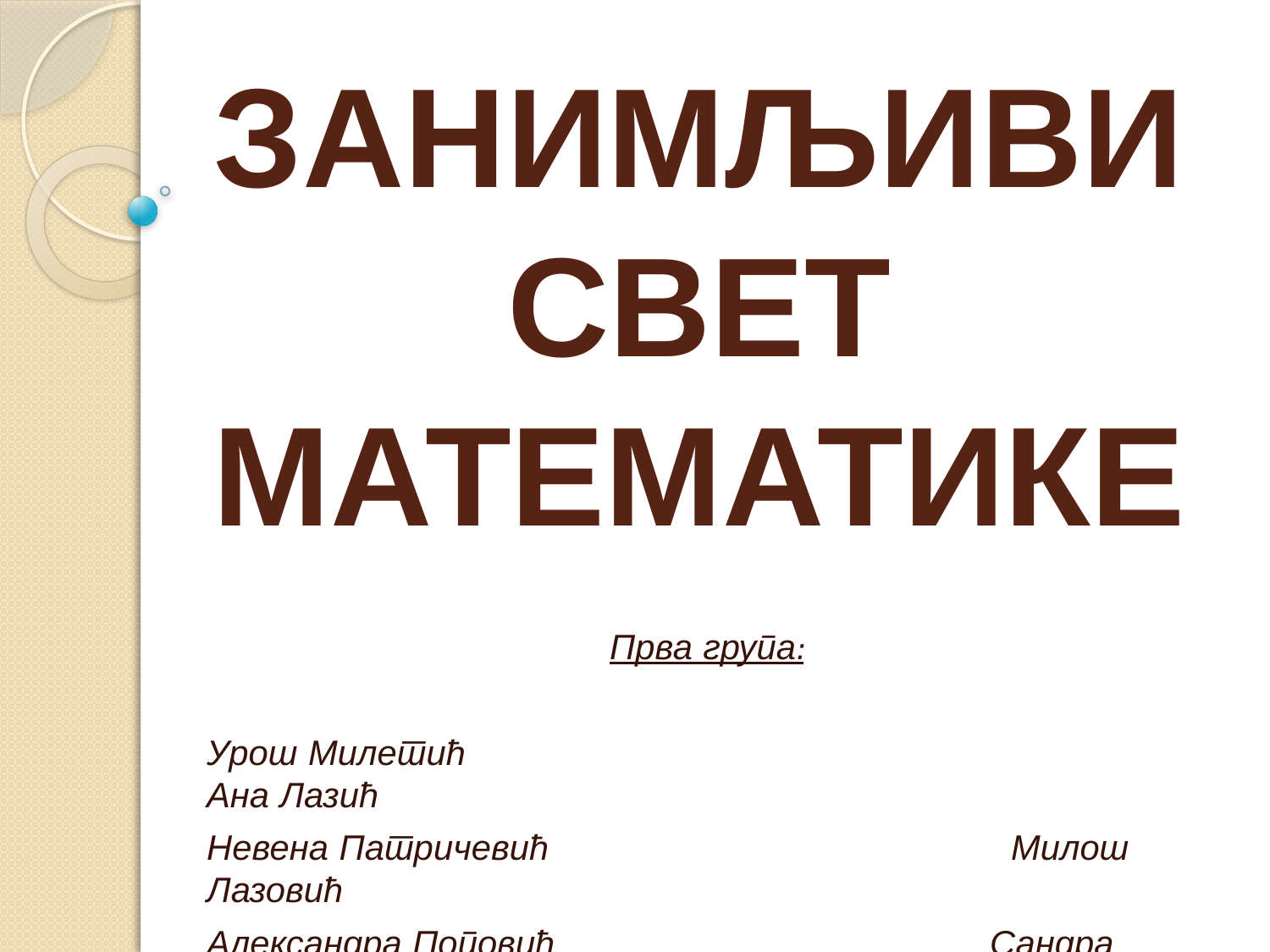

# ЗАНИМЉИВИ СВЕТ МАТЕМАТИКЕ
Прва група:

Урош Милетић					           Ана Лазић
Невена Патричевић			                Милош Лазовић
Александра Поповић				  Сандра Ђерић